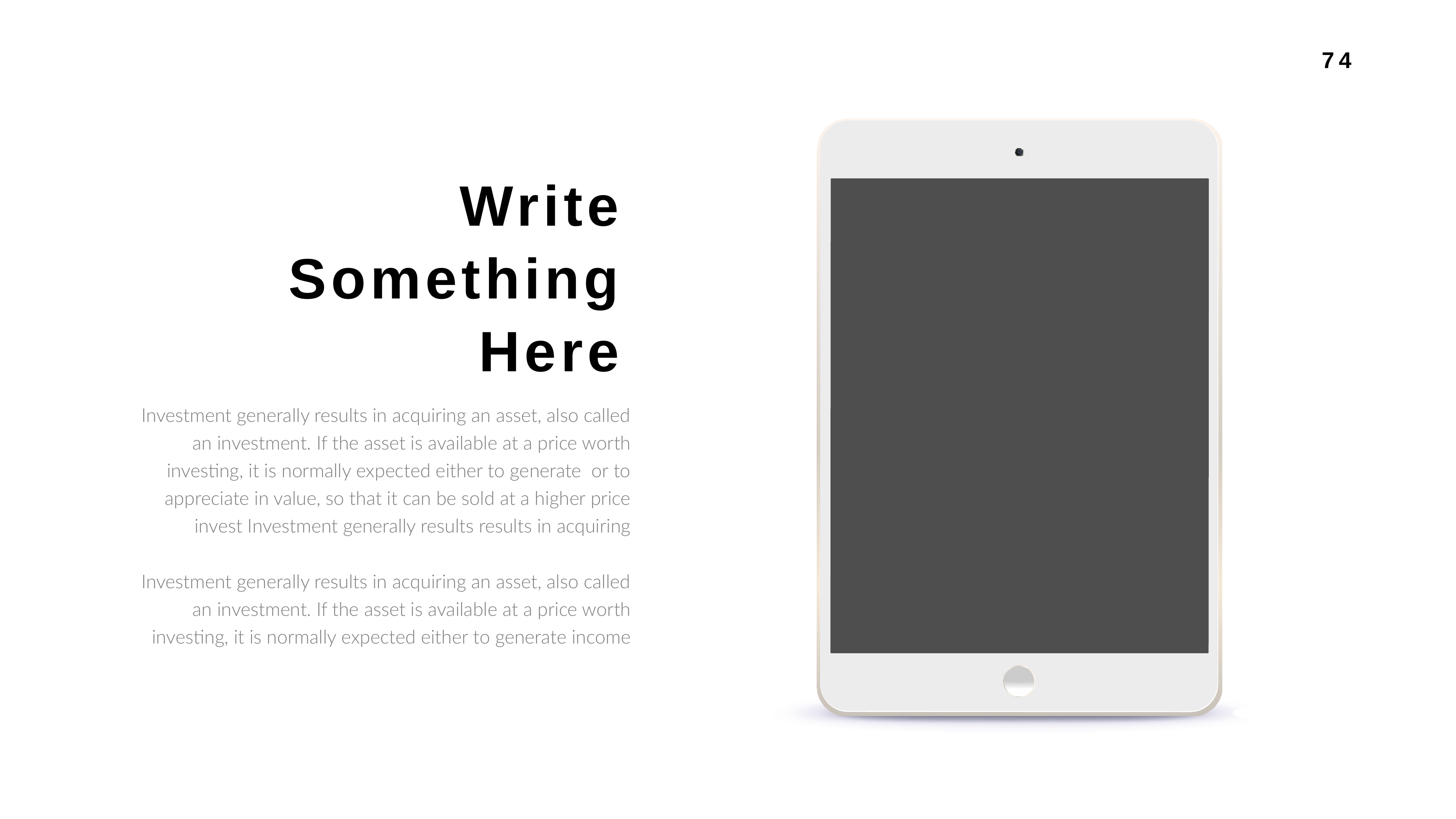

Write
Something
Here

Investment generally results in acquiring an asset, also called an investment. If the asset is available at a price worth investing, it is normally expected either to generate  or to appreciate in value, so that it can be sold at a higher price invest Investment generally results results in acquiring

Investment generally results in acquiring an asset, also called an investment. If the asset is available at a price worth investing, it is normally expected either to generate income